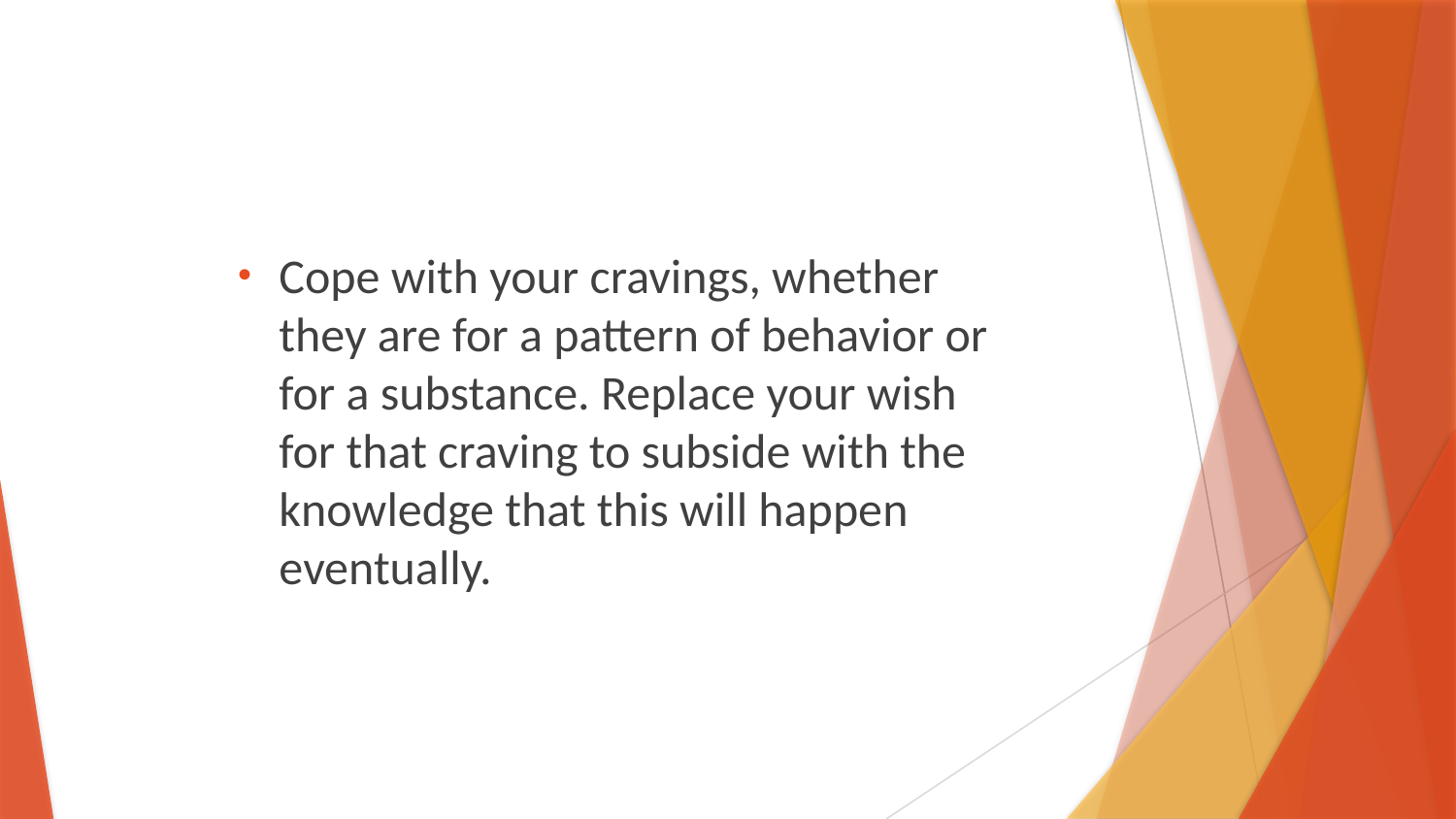

Cope with your cravings, whether they are for a pattern of behavior or for a substance. Replace your wish for that craving to subside with the knowledge that this will happen eventually.